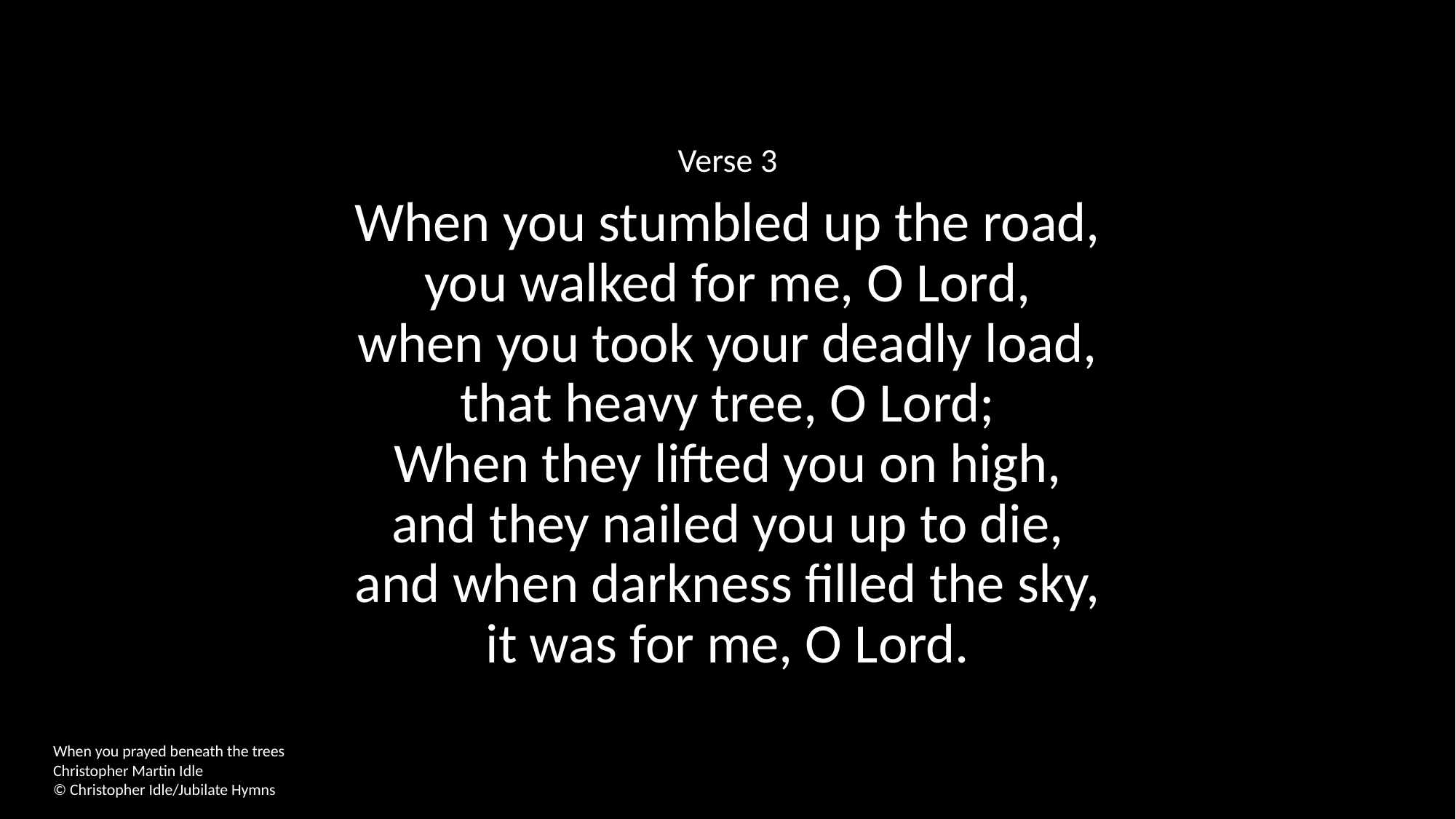

Verse 3
When you stumbled up the road,
you walked for me, O Lord,
when you took your deadly load,
that heavy tree, O Lord;
When they lifted you on high,
and they nailed you up to die,
and when darkness filled the sky,
it was for me, O Lord.
When you prayed beneath the trees
Christopher Martin Idle
© Christopher Idle/Jubilate Hymns